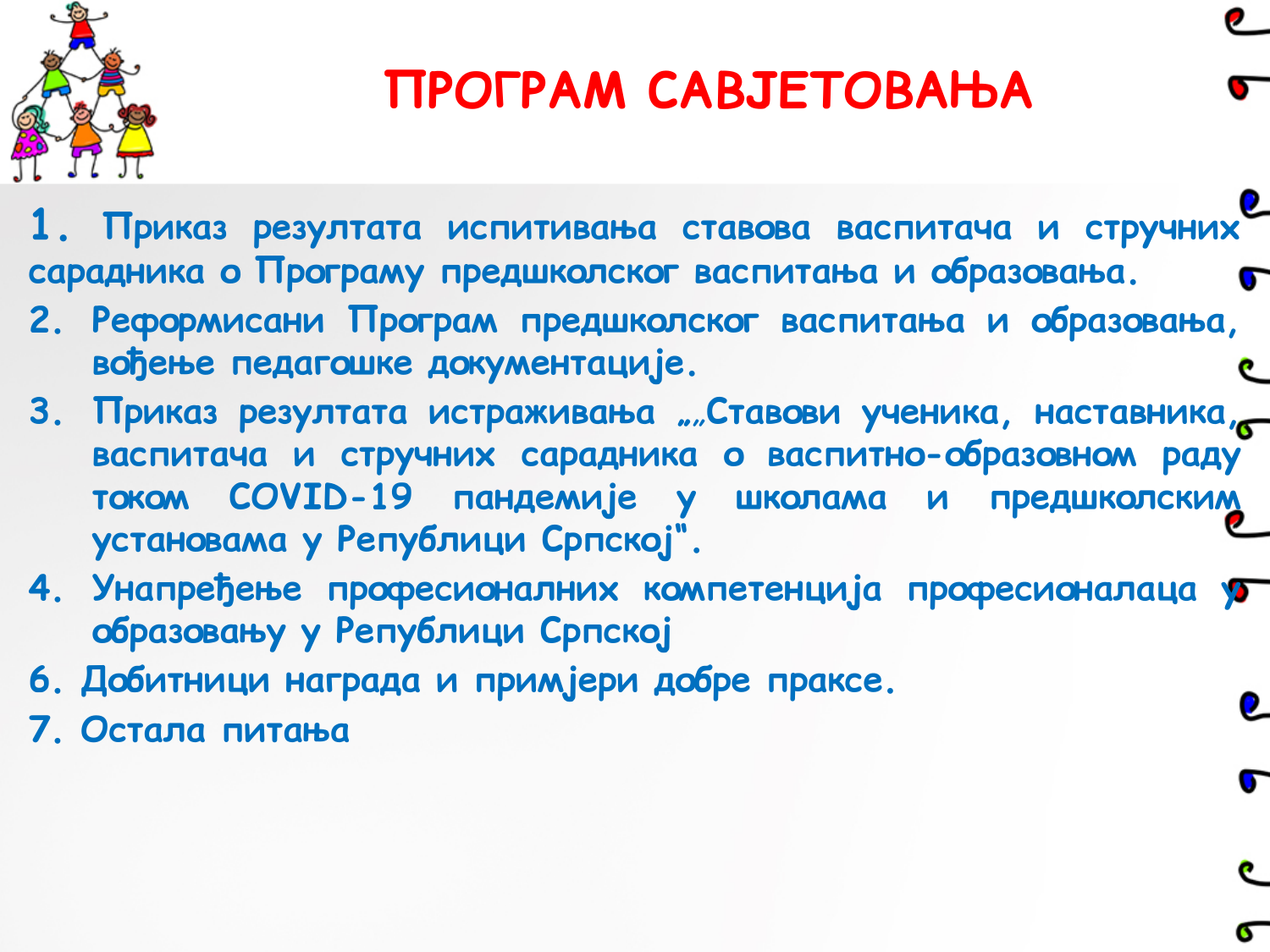

# ПРОГРАМ САВЈЕТОВАЊА
1. Приказ резултата испитивања ставова васпитача и стручних сарадника о Програму предшколског васпитања и образовања.
Реформисани Програм предшколског васпитања и образовања, вођење педагошке документације.
Приказ резултата истраживања „„Ставови ученика, наставника, васпитача и стручних сарадника о васпитно-образовном раду током COVID-19 пандемије у школама и предшколским установама у Републици Српској“.
Унапређење професионалних компетенција професионалаца у образовању у Републици Српској
6. Добитници награда и примјери добре праксе.
7. Остала питaња